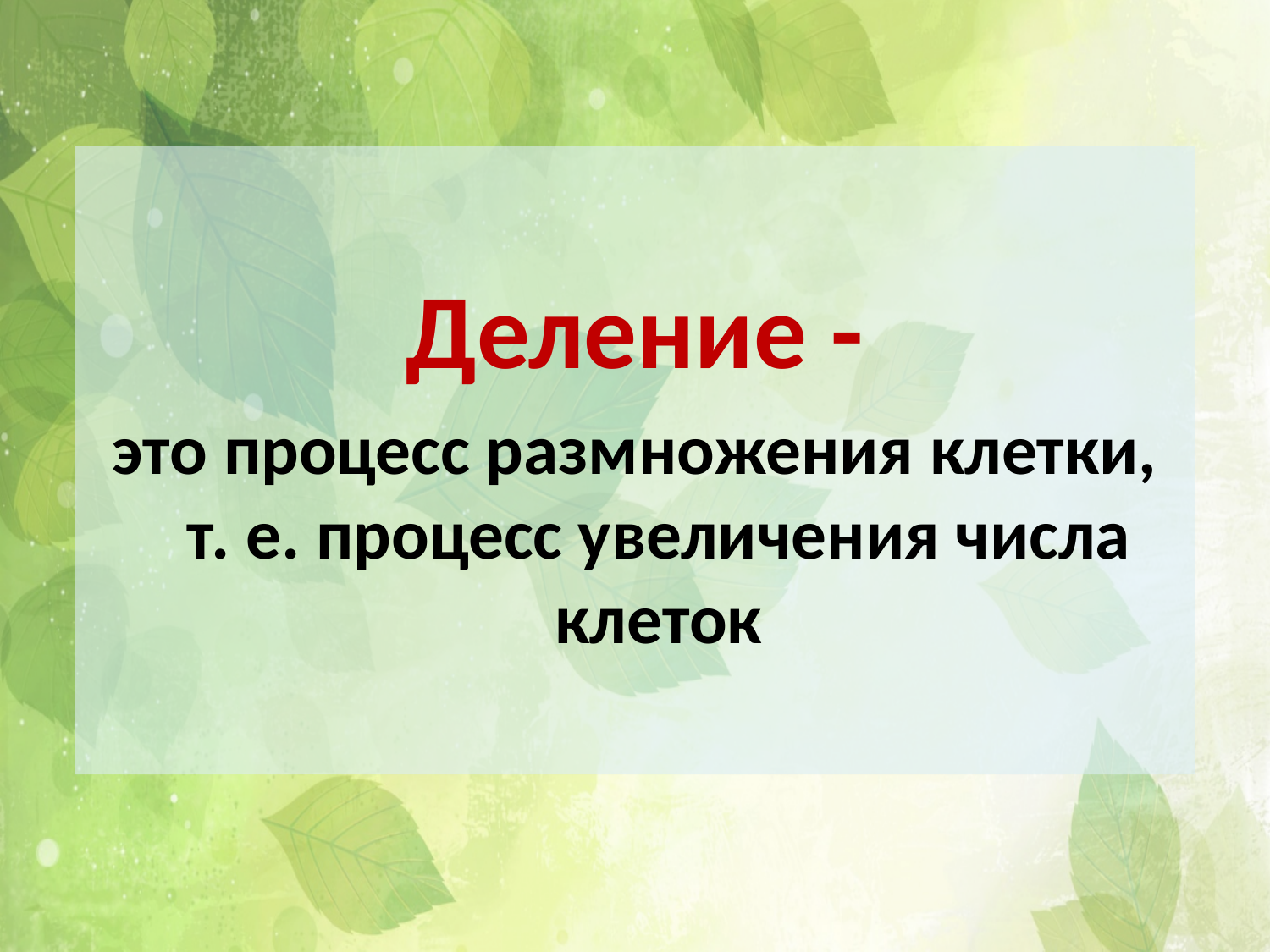

Деление -
это процесс размножения клетки, т. е. процесс увеличения числа клеток